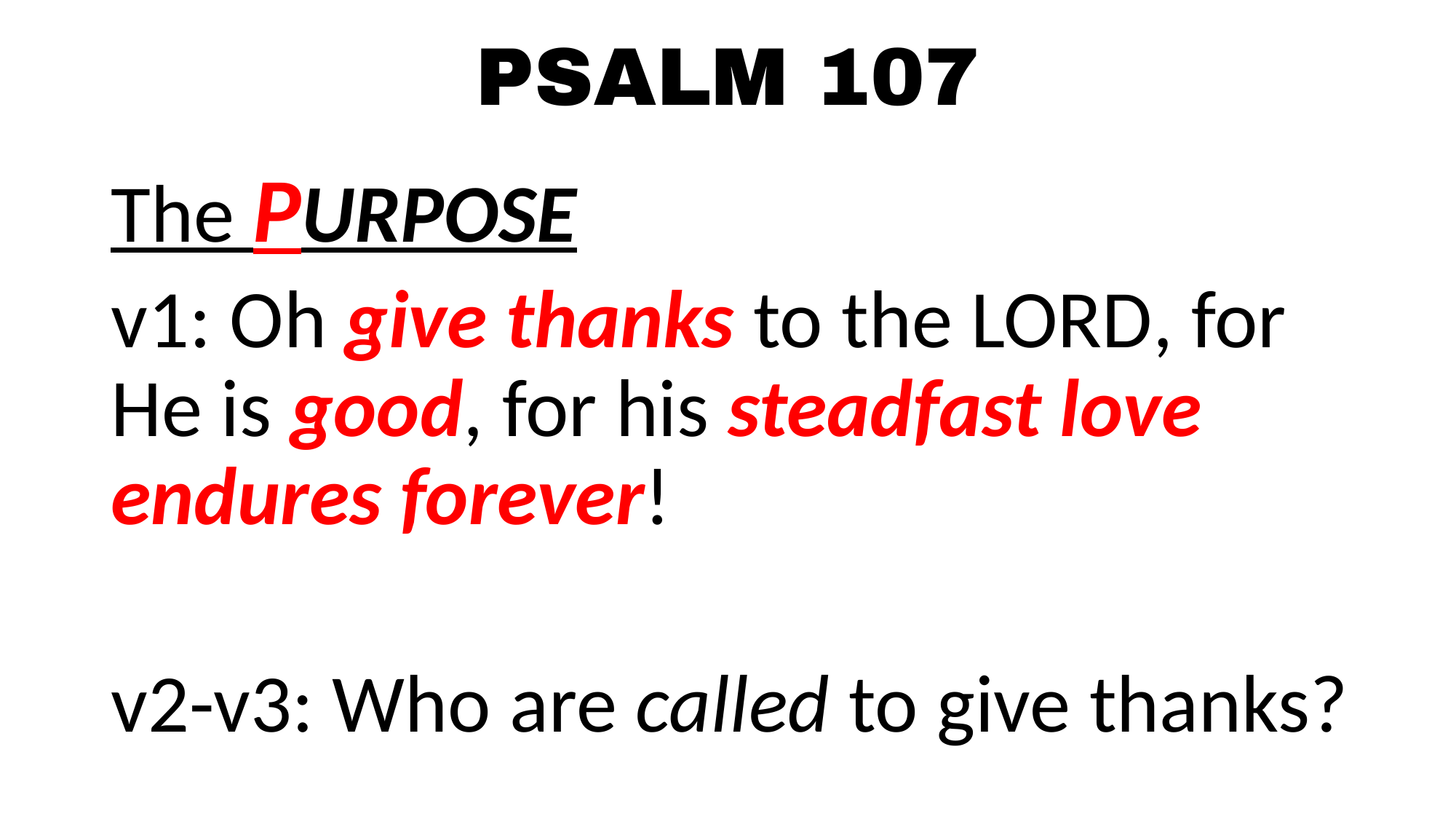

# PSALM 107
The PURPOSE
v1: Oh give thanks to the Lord, for He is good, for his steadfast love endures forever!

v2-v3: Who are called to give thanks?